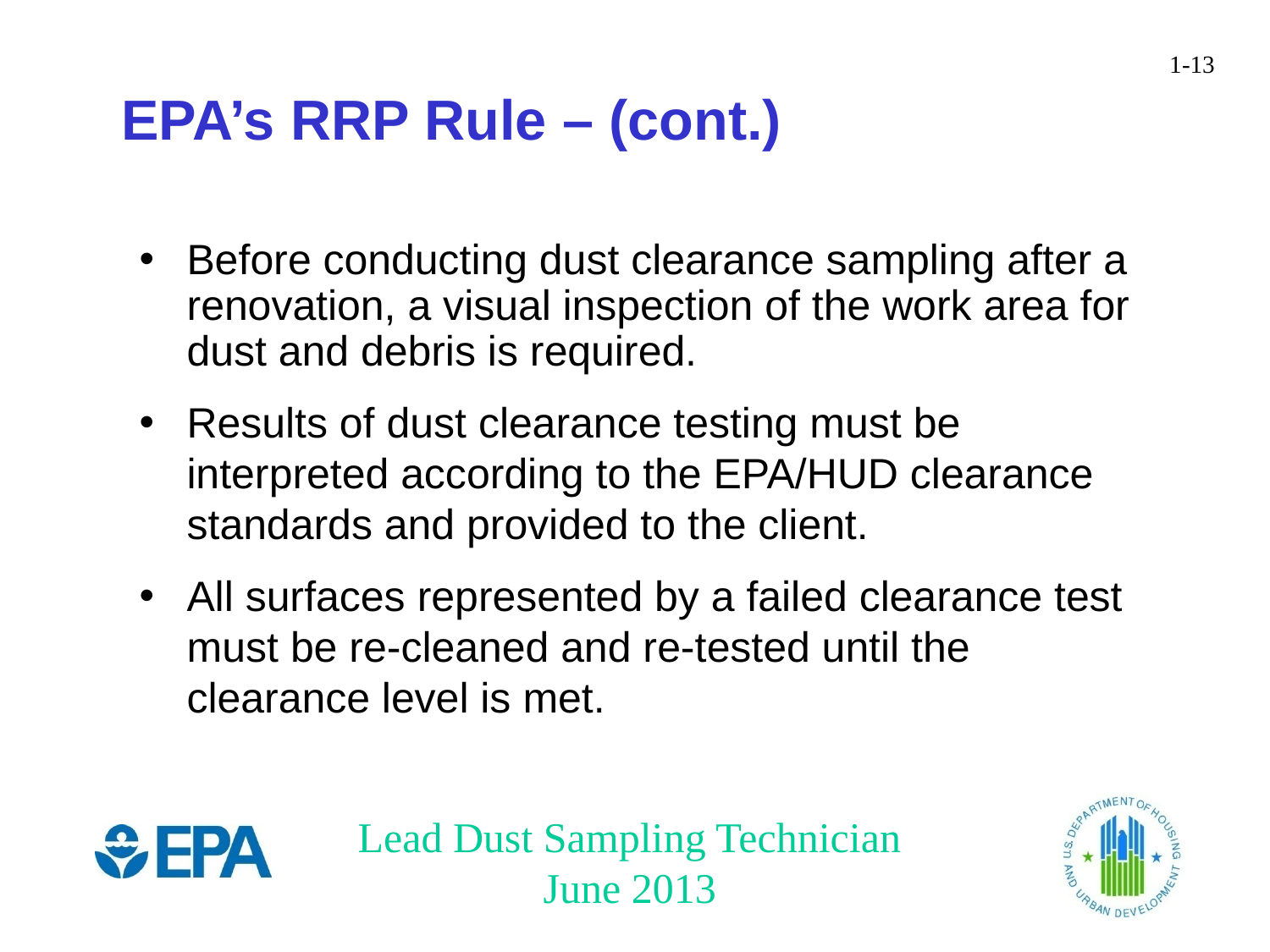

EPA’s RRP Rule – (cont.)
Before conducting dust clearance sampling after a renovation, a visual inspection of the work area for dust and debris is required.
Results of dust clearance testing must be interpreted according to the EPA/HUD clearance standards and provided to the client.
All surfaces represented by a failed clearance test must be re-cleaned and re-tested until the clearance level is met.